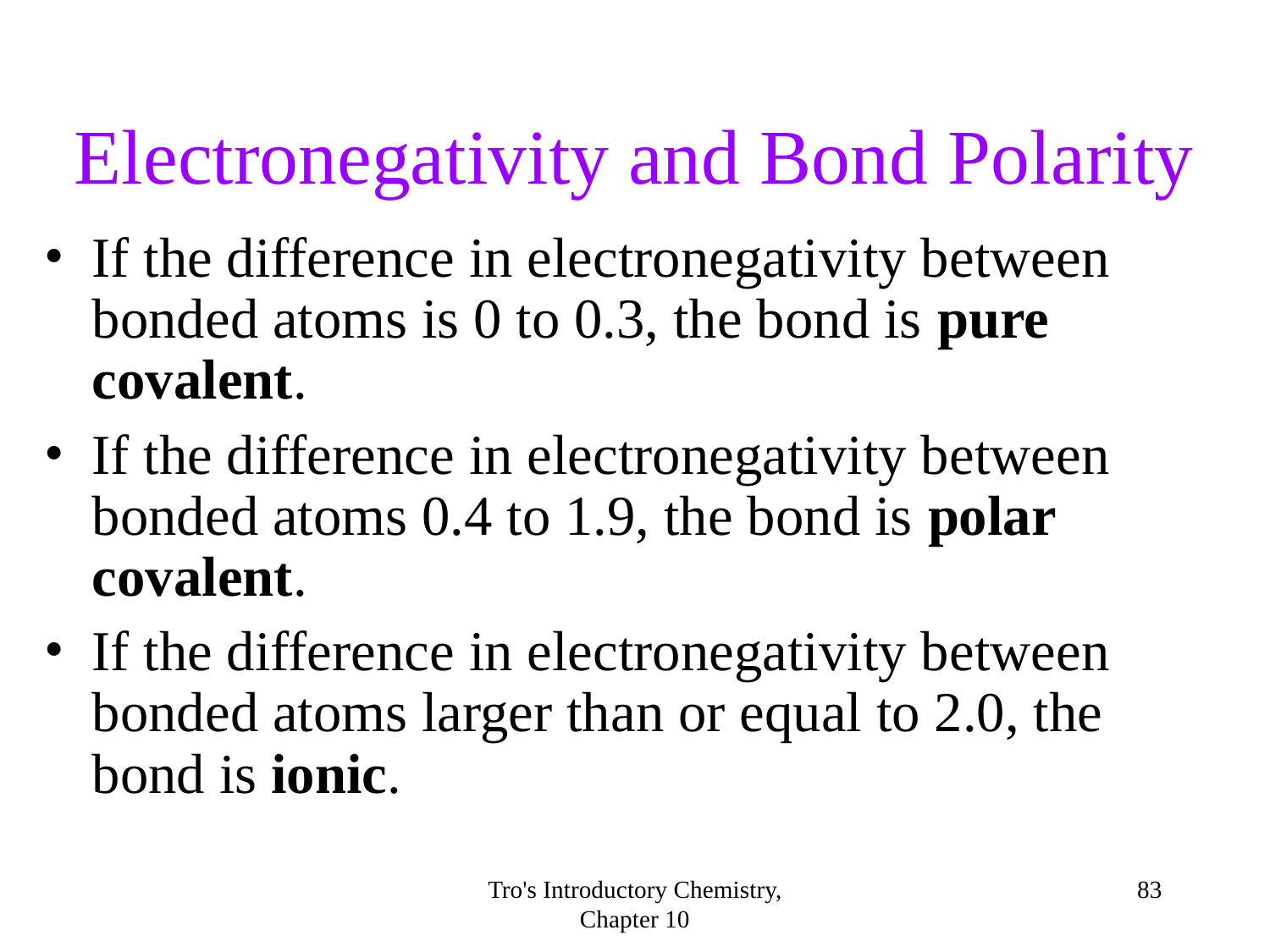

Electronegativity and Bond Polarity
If the difference in electronegativity between bonded atoms is 0 to 0.3, the bond is pure covalent.
If the difference in electronegativity between bonded atoms 0.4 to 1.9, the bond is polar covalent.
If the difference in electronegativity between bonded atoms larger than or equal to 2.0, the bond is ionic.
Tro's Introductory Chemistry, Chapter 10
83